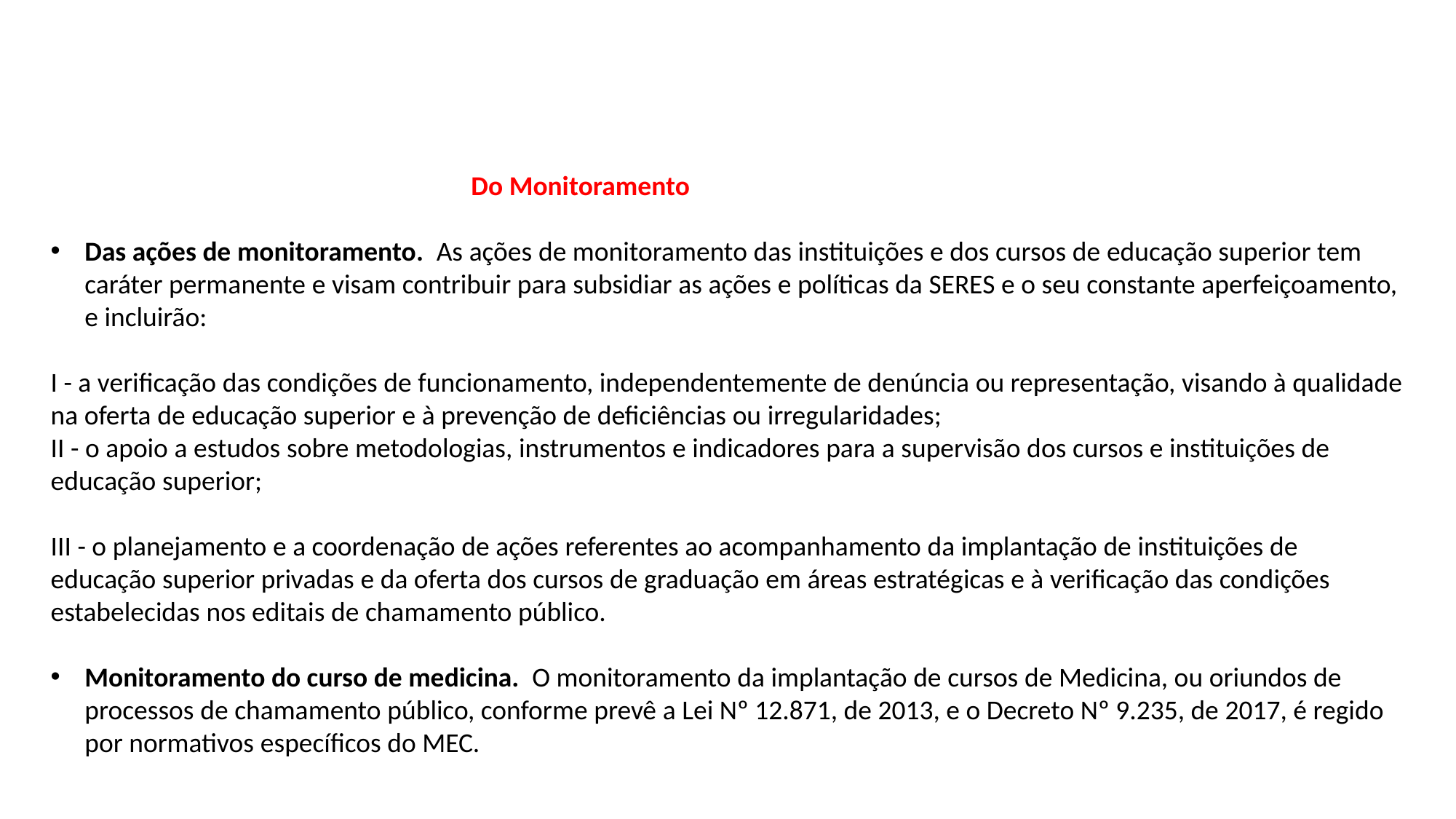

Do Monitoramento

Das ações de monitoramento.  As ações de monitoramento das instituições e dos cursos de educação superior tem caráter permanente e visam contribuir para subsidiar as ações e políticas da SERES e o seu constante aperfeiçoamento, e incluirão:

I - a verificação das condições de funcionamento, independentemente de denúncia ou representação, visando à qualidade na oferta de educação superior e à prevenção de deficiências ou irregularidades;
II - o apoio a estudos sobre metodologias, instrumentos e indicadores para a supervisão dos cursos e instituições de educação superior;

III - o planejamento e a coordenação de ações referentes ao acompanhamento da implantação de instituições de educação superior privadas e da oferta dos cursos de graduação em áreas estratégicas e à verificação das condições estabelecidas nos editais de chamamento público.

Monitoramento do curso de medicina.  O monitoramento da implantação de cursos de Medicina, ou oriundos de processos de chamamento público, conforme prevê a Lei Nº 12.871, de 2013, e o Decreto Nº 9.235, de 2017, é regido por normativos específicos do MEC.